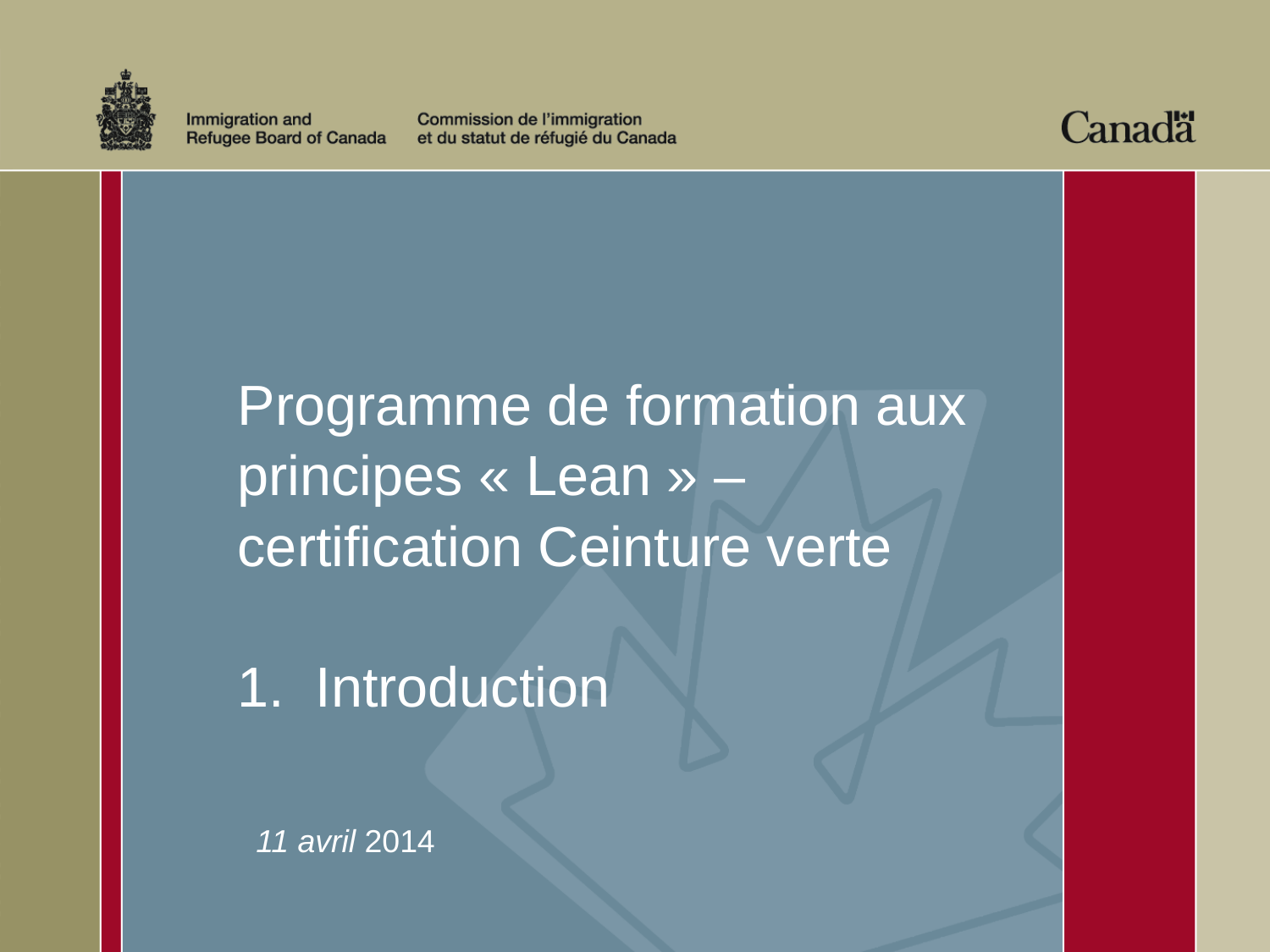

# Programme de formation aux principes « Lean » – certification Ceinture verte 1.  Introduction
11 avril 2014